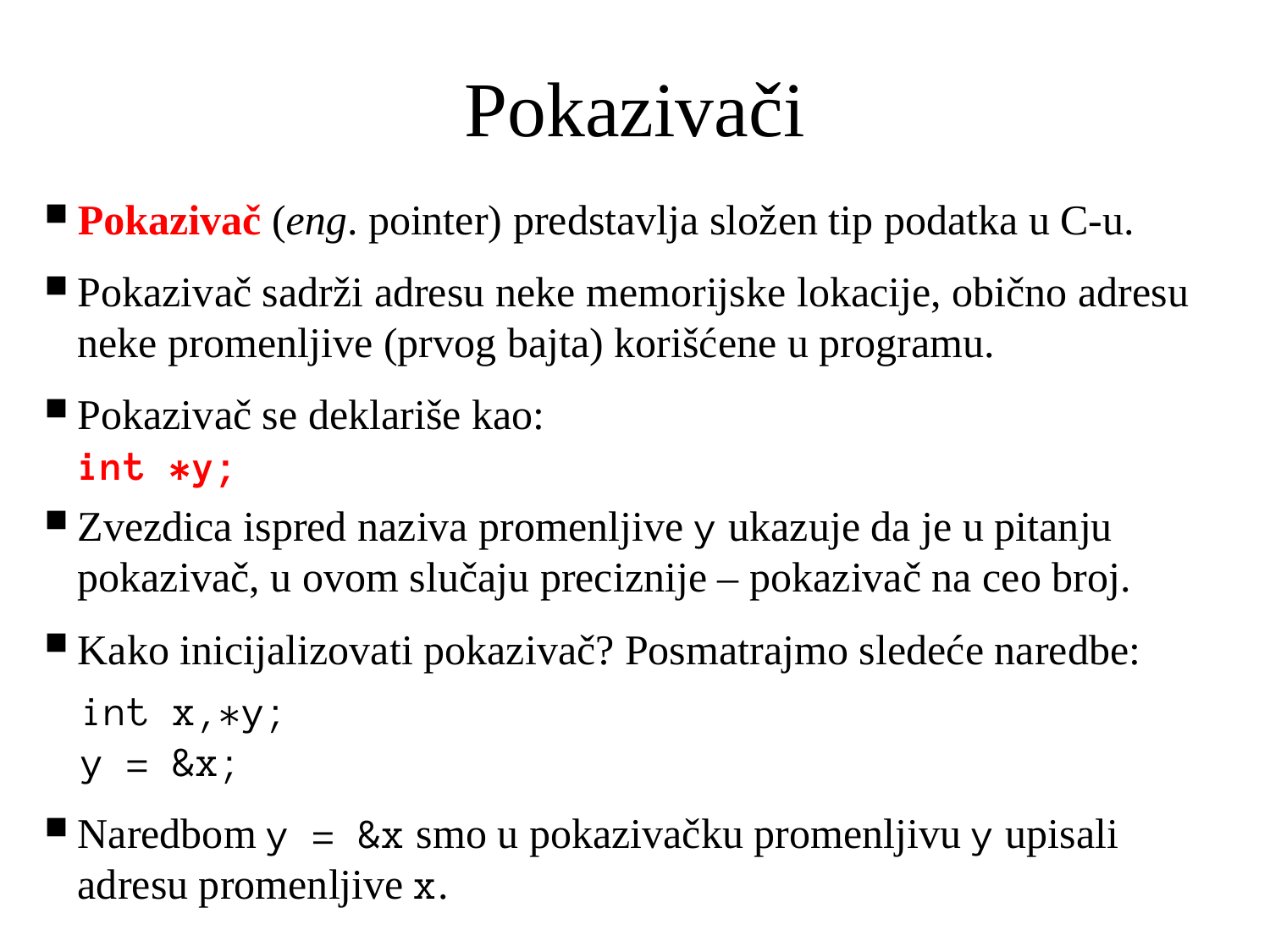

# Pokazivači
Pokazivač (eng. pointer) predstavlja složen tip podatka u C-u.
Pokazivač sadrži adresu neke memorijske lokacije, obično adresu neke promenljive (prvog bajta) korišćene u programu.
Pokazivač se deklariše kao:
int *y;
Zvezdica ispred naziva promenljive y ukazuje da je u pitanju pokazivač, u ovom slučaju preciznije – pokazivač na ceo broj.
Kako inicijalizovati pokazivač? Posmatrajmo sledeće naredbe:
int x,*y;
y = &x;
Naredbom y = &x smo u pokazivačku promenljivu y upisali adresu promenljive x.